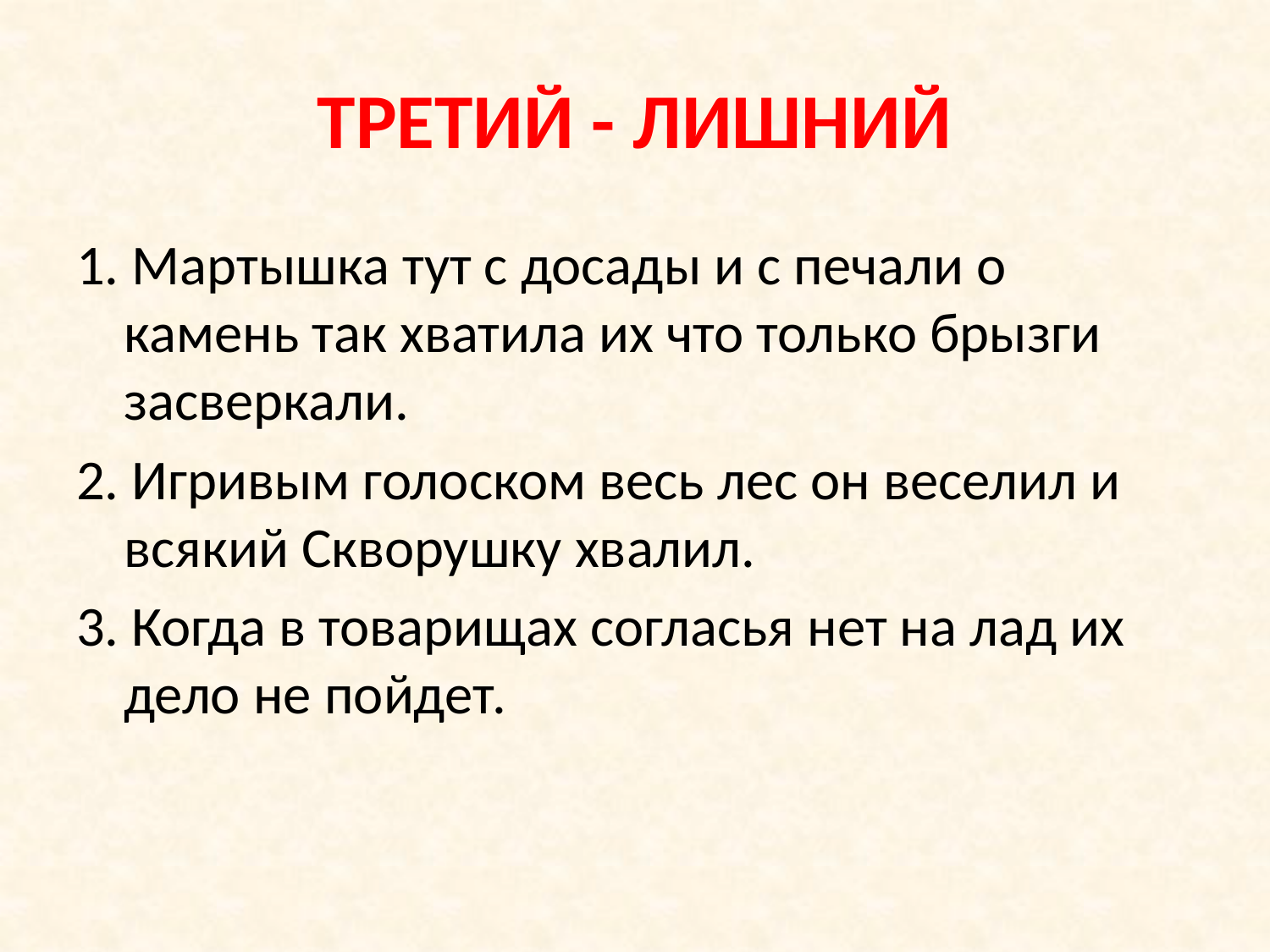

# ТРЕТИЙ - ЛИШНИЙ
1. Мартышка тут с досады и с печали о камень так хватила их что только брызги засверкали.
2. Игривым голоском весь лес он веселил и всякий Скворушку хвалил.
3. Когда в товарищах согласья нет на лад их дело не пойдет.